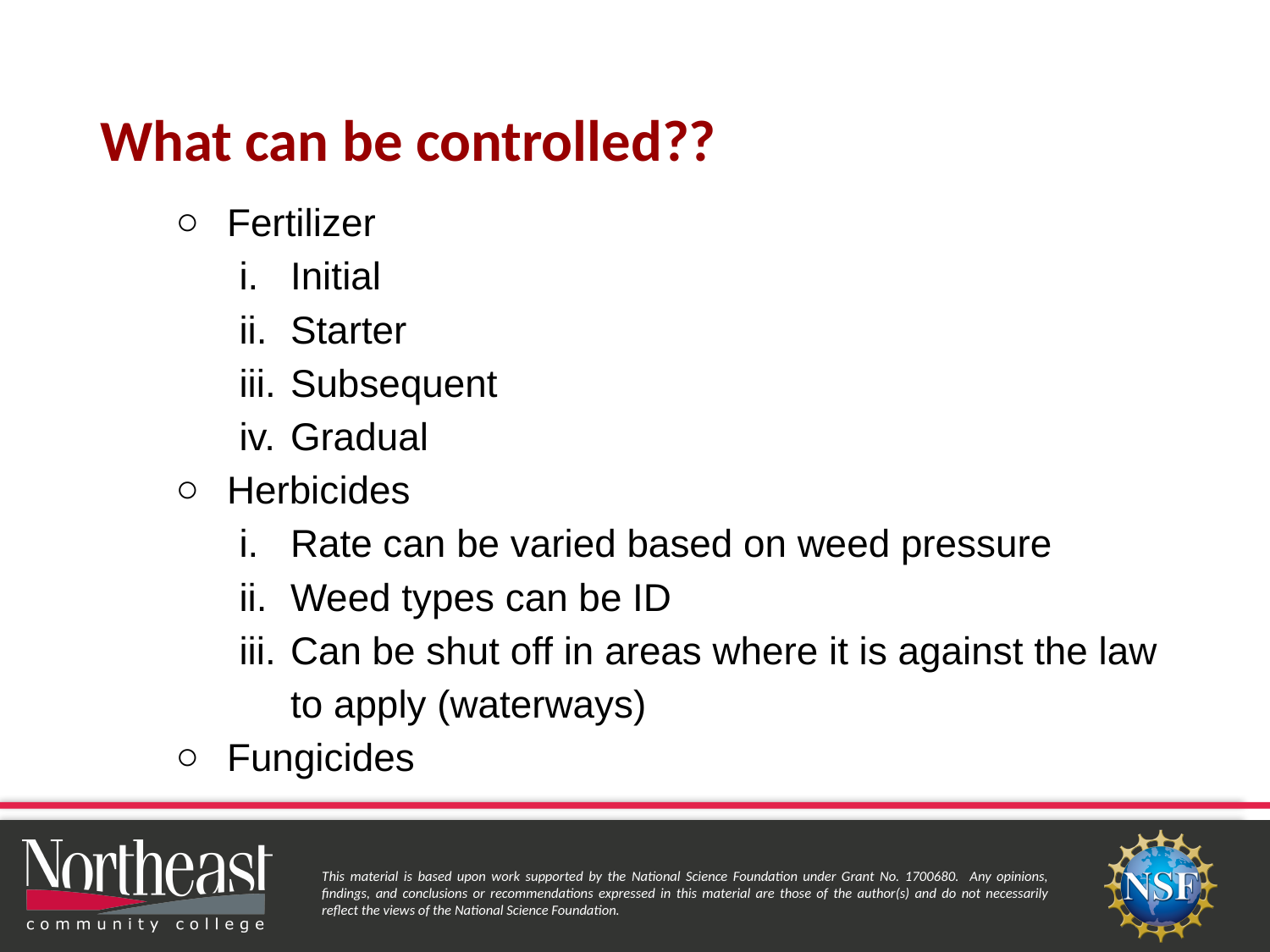

# What can be controlled??
Fertilizer
Initial
Starter
Subsequent
Gradual
Herbicides
Rate can be varied based on weed pressure
Weed types can be ID
Can be shut off in areas where it is against the law to apply (waterways)
Fungicides